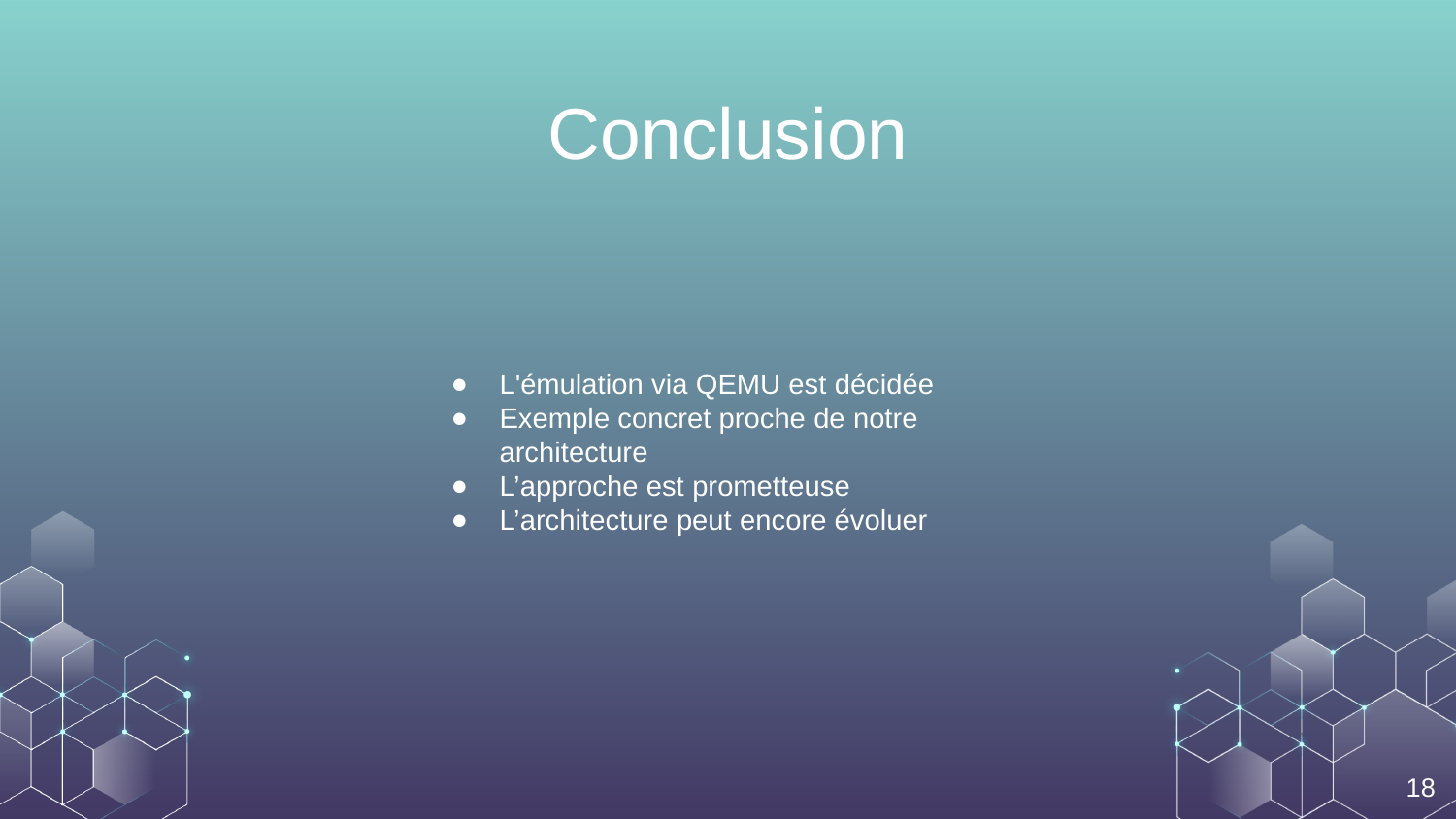

# Conclusion

L'émulation via QEMU est décidée
Exemple concret proche de notre architecture
L’approche est prometteuse
L’architecture peut encore évoluer

18